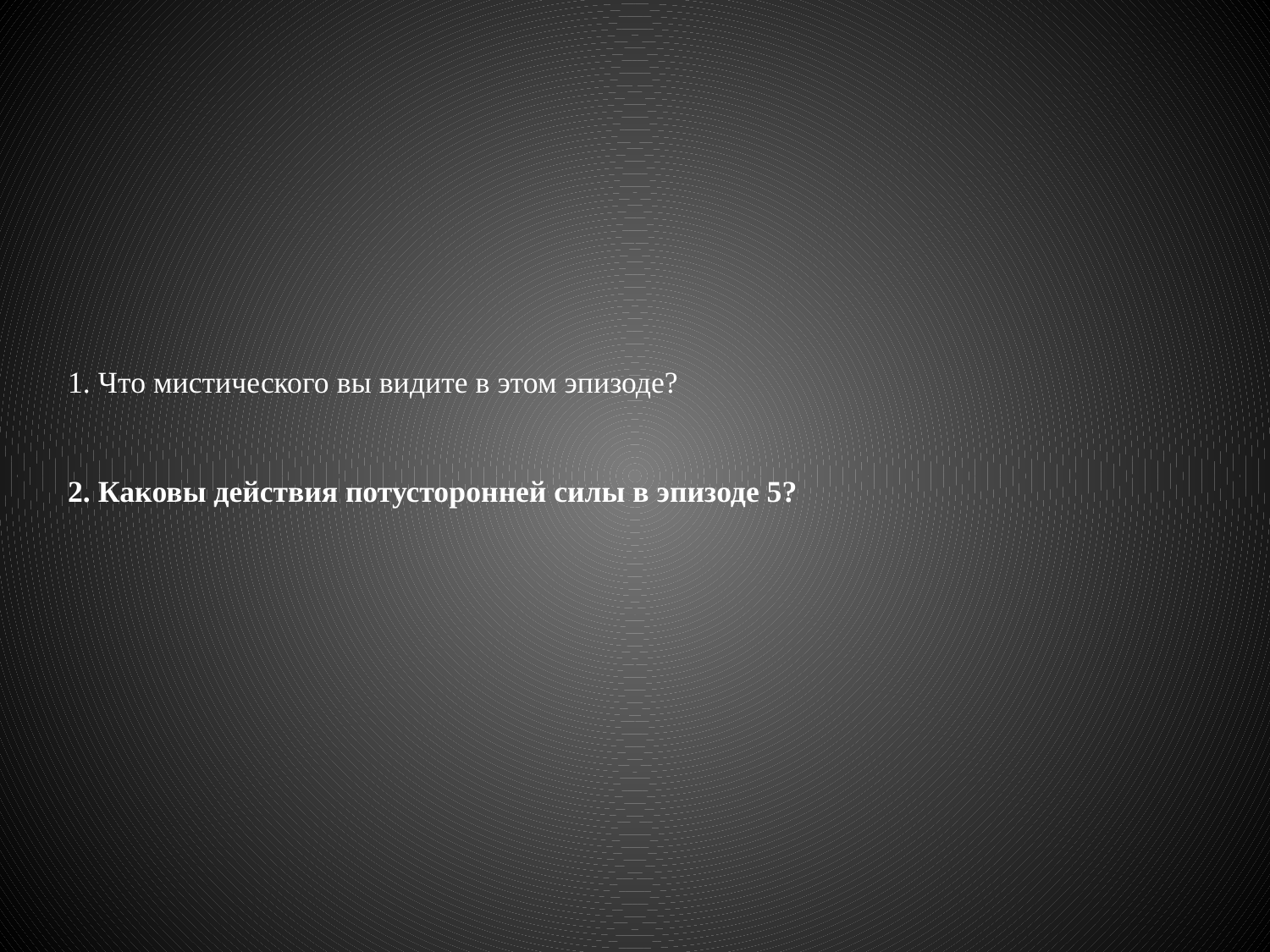

# 1. Что мистического вы видите в этом эпизоде? 2. Каковы действия потусторонней силы в эпизоде 5?